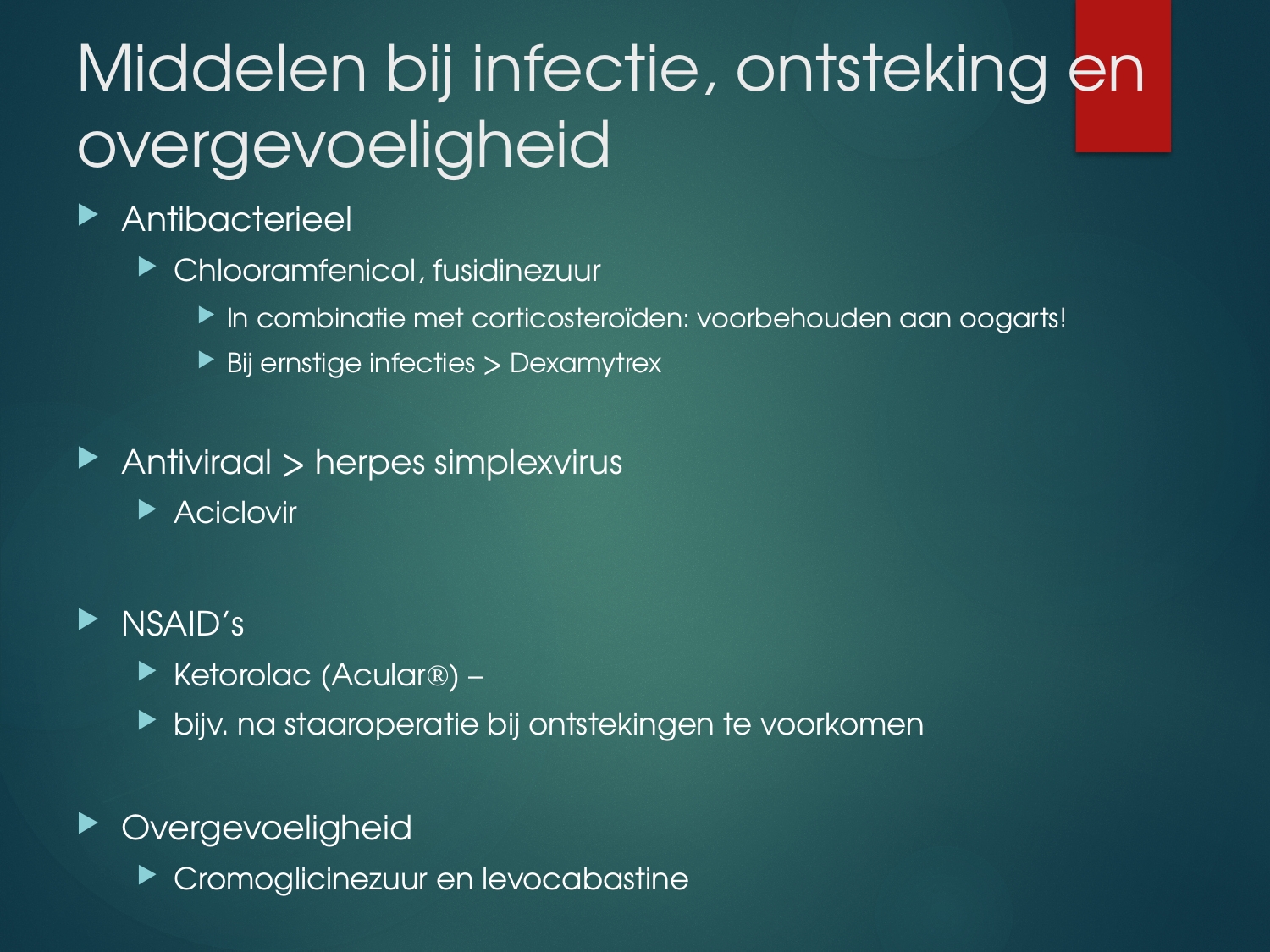

# Middelen bij infectie, ontsteking en overgevoeligheid
Antibacterieel
Chlooramfenicol, fusidinezuur
In combinatie met corticosteroïden: voorbehouden aan oogarts!
Bij ernstige infecties > Dexamytrex

Antiviraal > herpes simplexvirus
Aciclovir

NSAID’s
Ketorolac (Acular®) –
bijv. na staaroperatie bij ontstekingen te voorkomen

Overgevoeligheid
Cromoglicinezuur en levocabastine